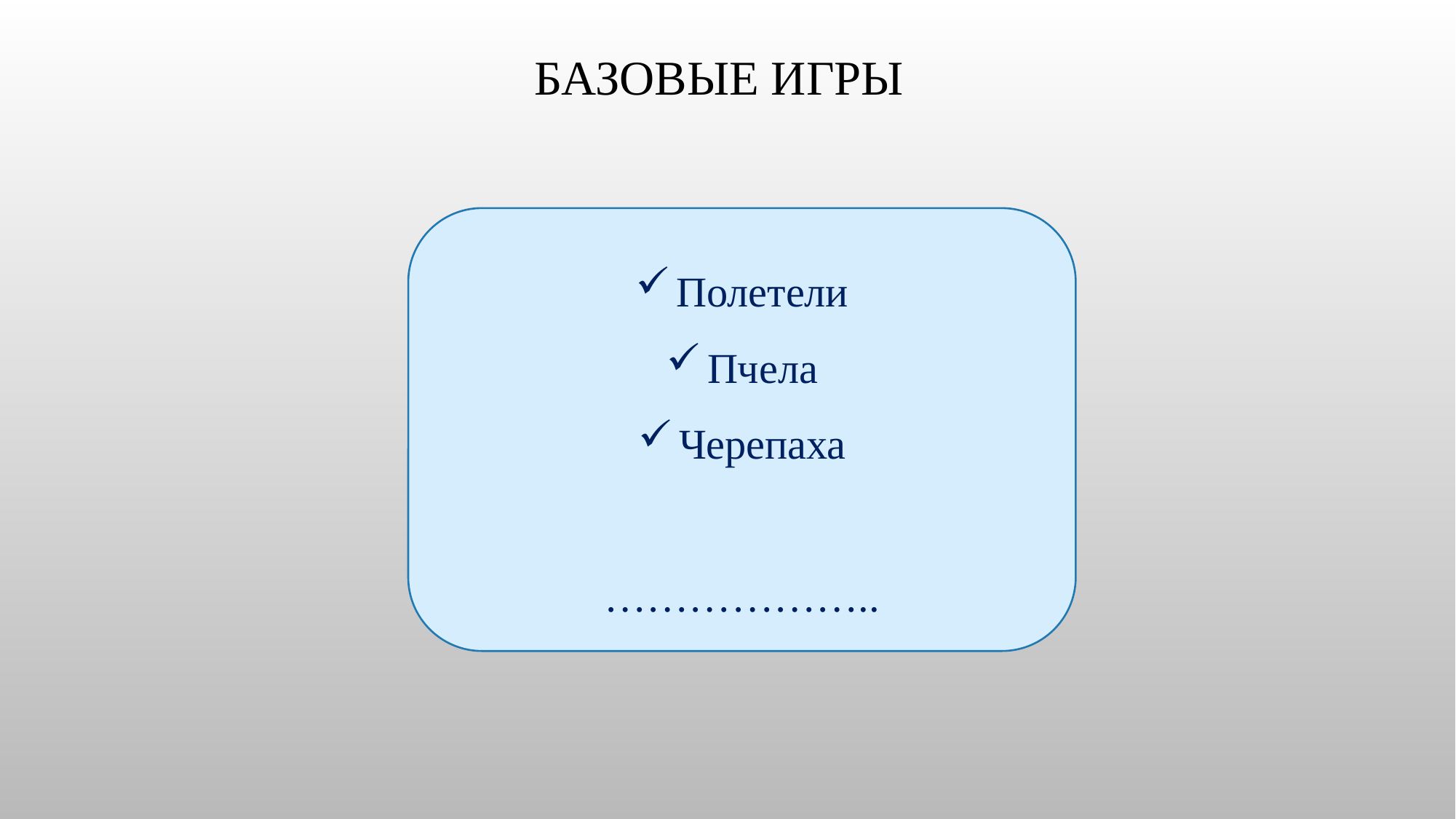

# Базовые игры
Полетели
Пчела
Черепаха

………………..